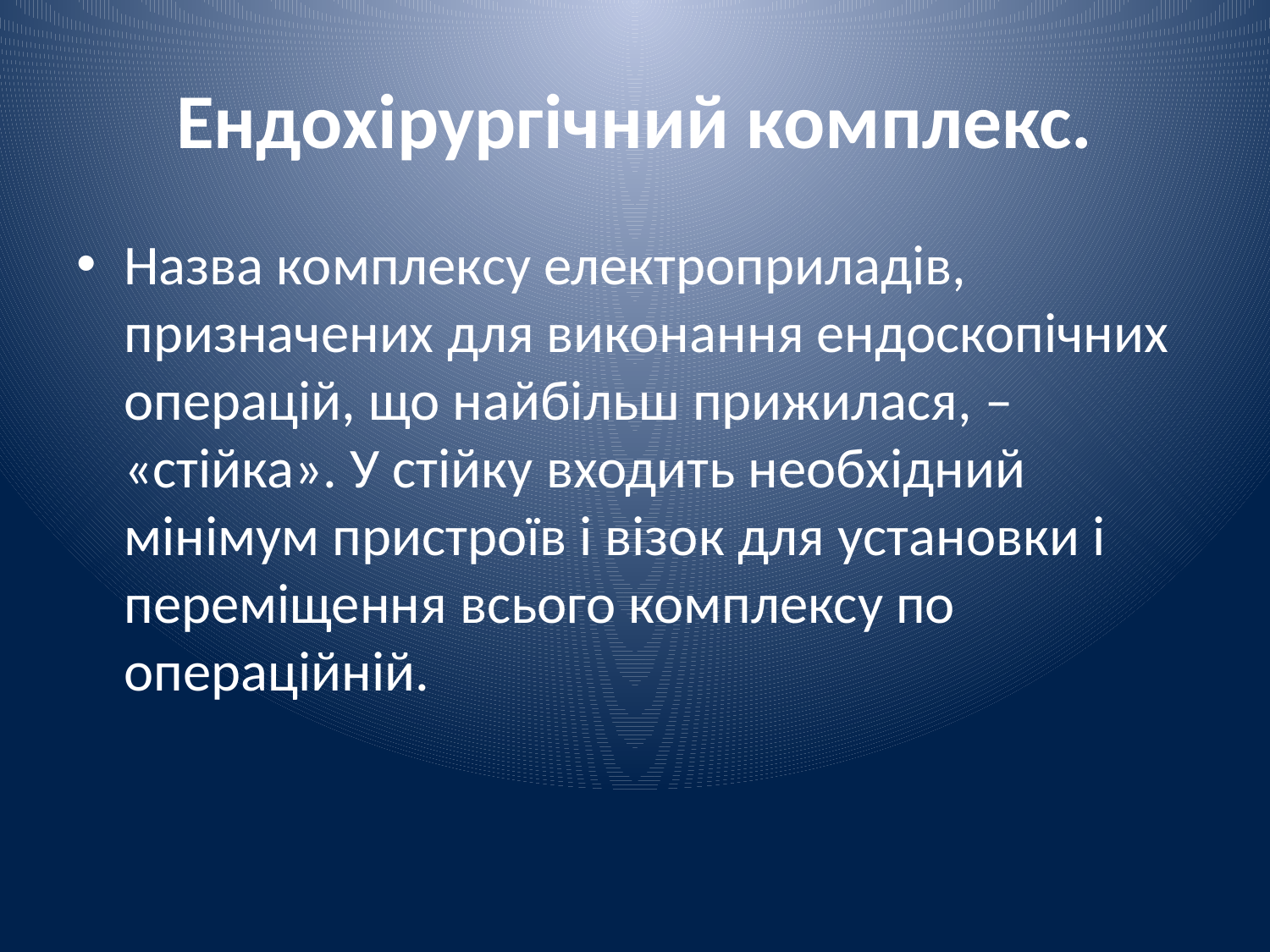

# Ендохірургічний комплекс.
Назва комплексу електроприладів, призначених для виконання ендоскопічних операцій, що найбільш прижилася, – «стійка». У стійку входить необхідний мінімум пристроїв і візок для установки і переміщення всього комплексу по операційній.